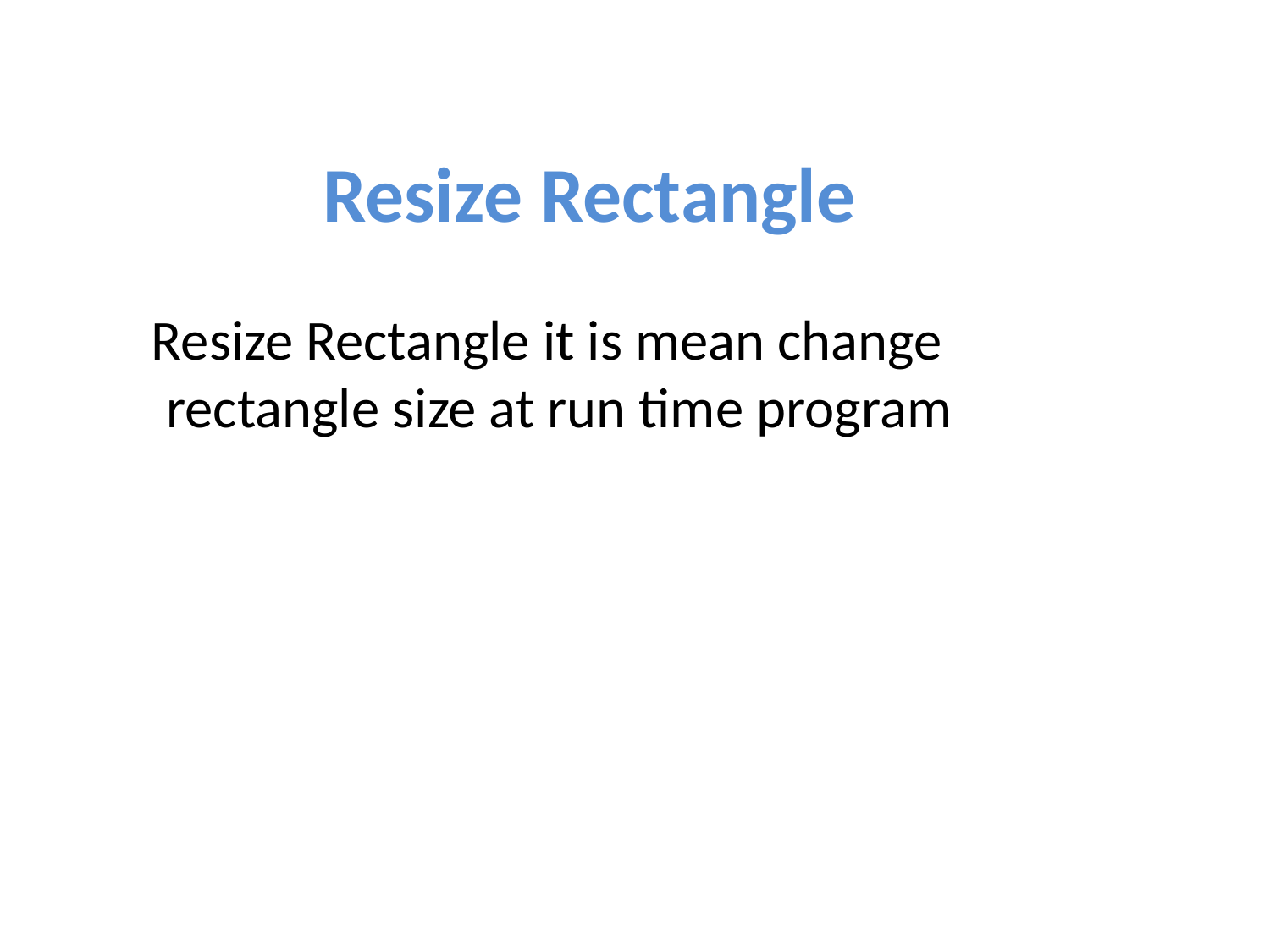

# Resize Rectangle
Resize Rectangle it is mean change rectangle size at run time program